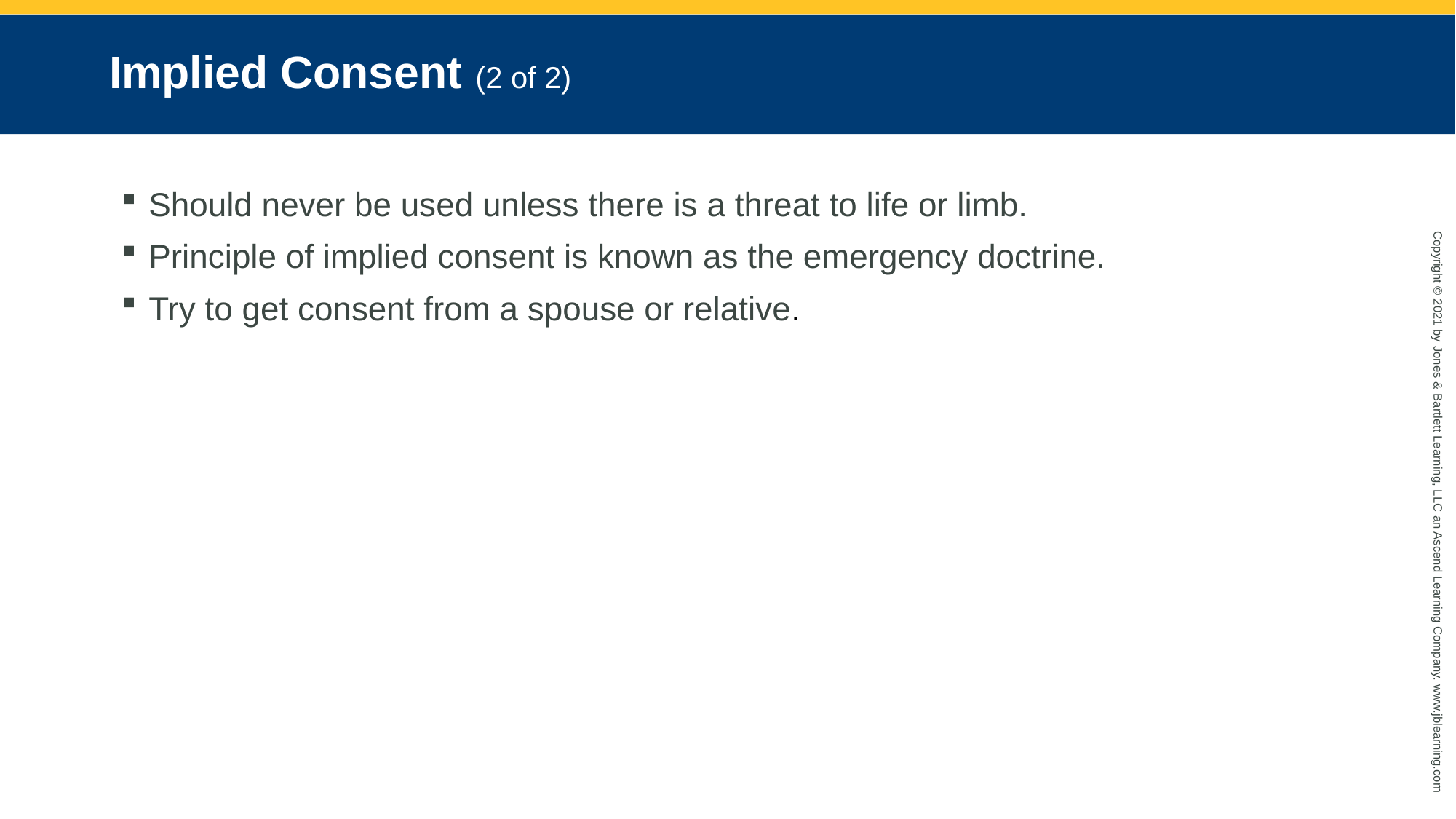

# Implied Consent (2 of 2)
Should never be used unless there is a threat to life or limb.
Principle of implied consent is known as the emergency doctrine.
Try to get consent from a spouse or relative.